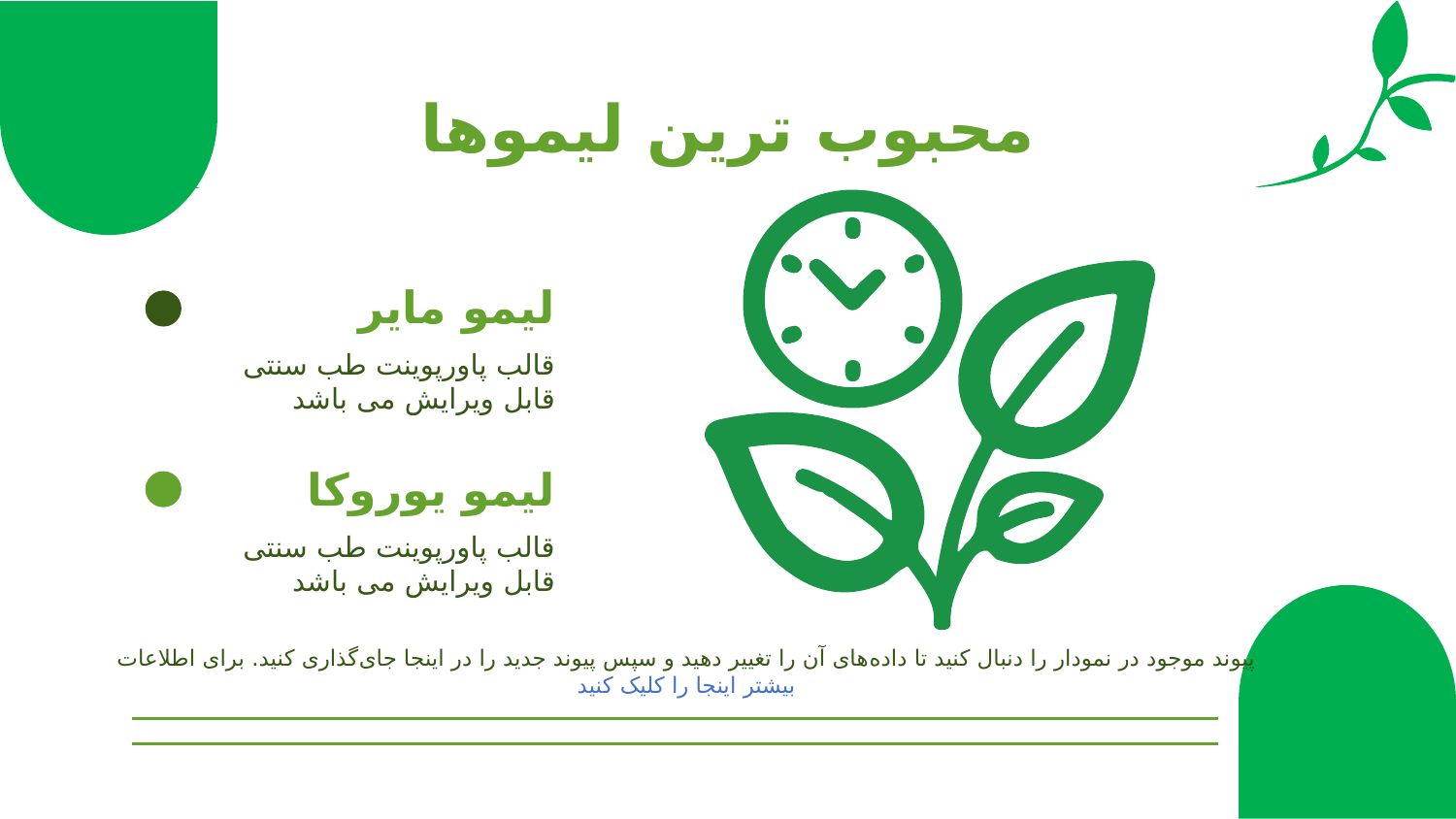

# محبوب ترین لیموها

لیمو مایر

قالب پاورپوینت طب سنتی قابل ویرایش می باشد
لیمو یوروکا

قالب پاورپوینت طب سنتی قابل ویرایش می باشد
پیوند موجود در نمودار را دنبال کنید تا داده‌های آن را تغییر دهید و سپس پیوند جدید را در اینجا جای‌گذاری کنید. برای اطلاعات بیشتر اینجا را کلیک کنید